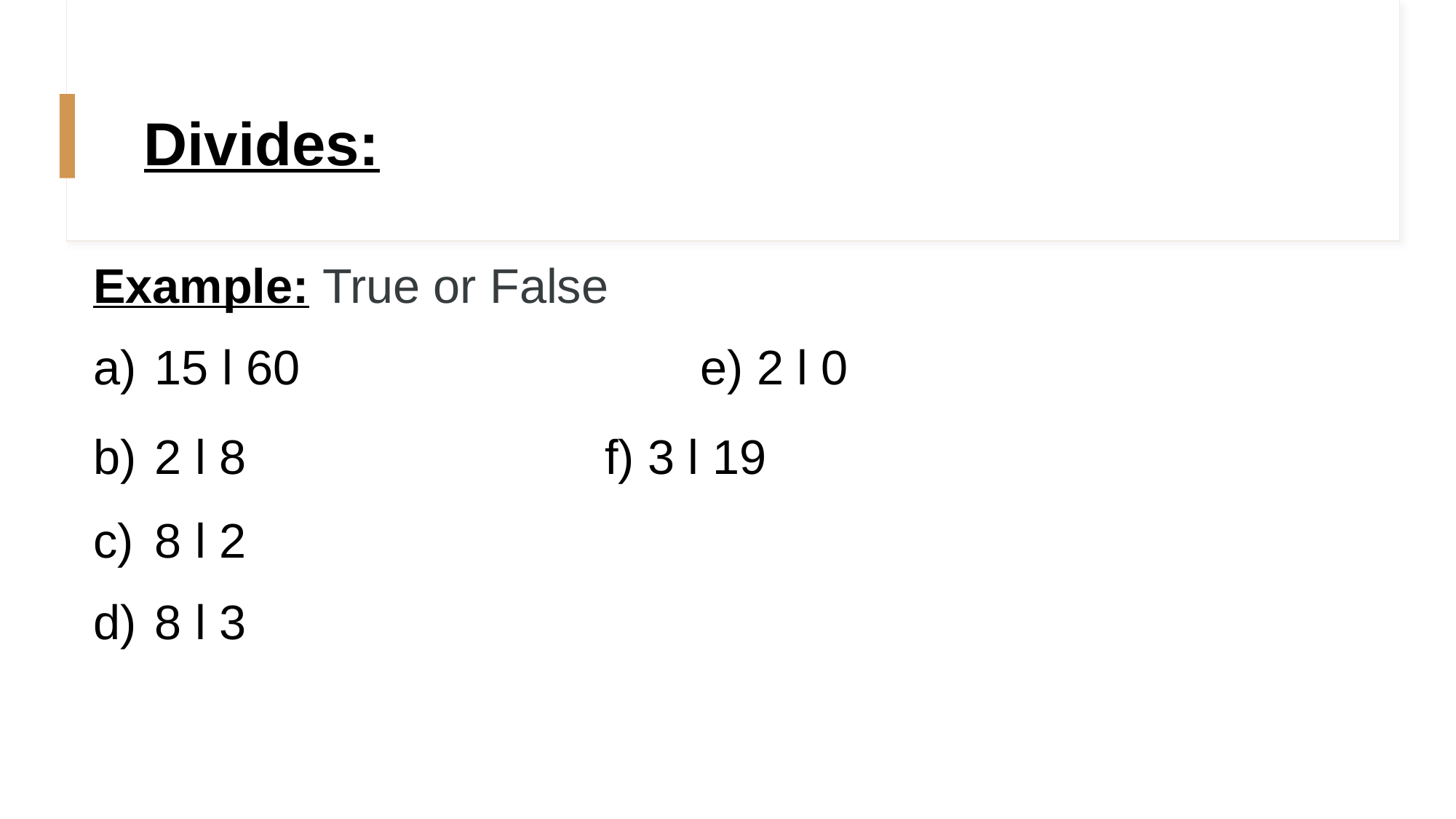

# Divides:
Example: True or False
15 l 60			  	e) 2 l 0
2 l 8	 		         f) 3 l 19
8 l 2
8 l 3